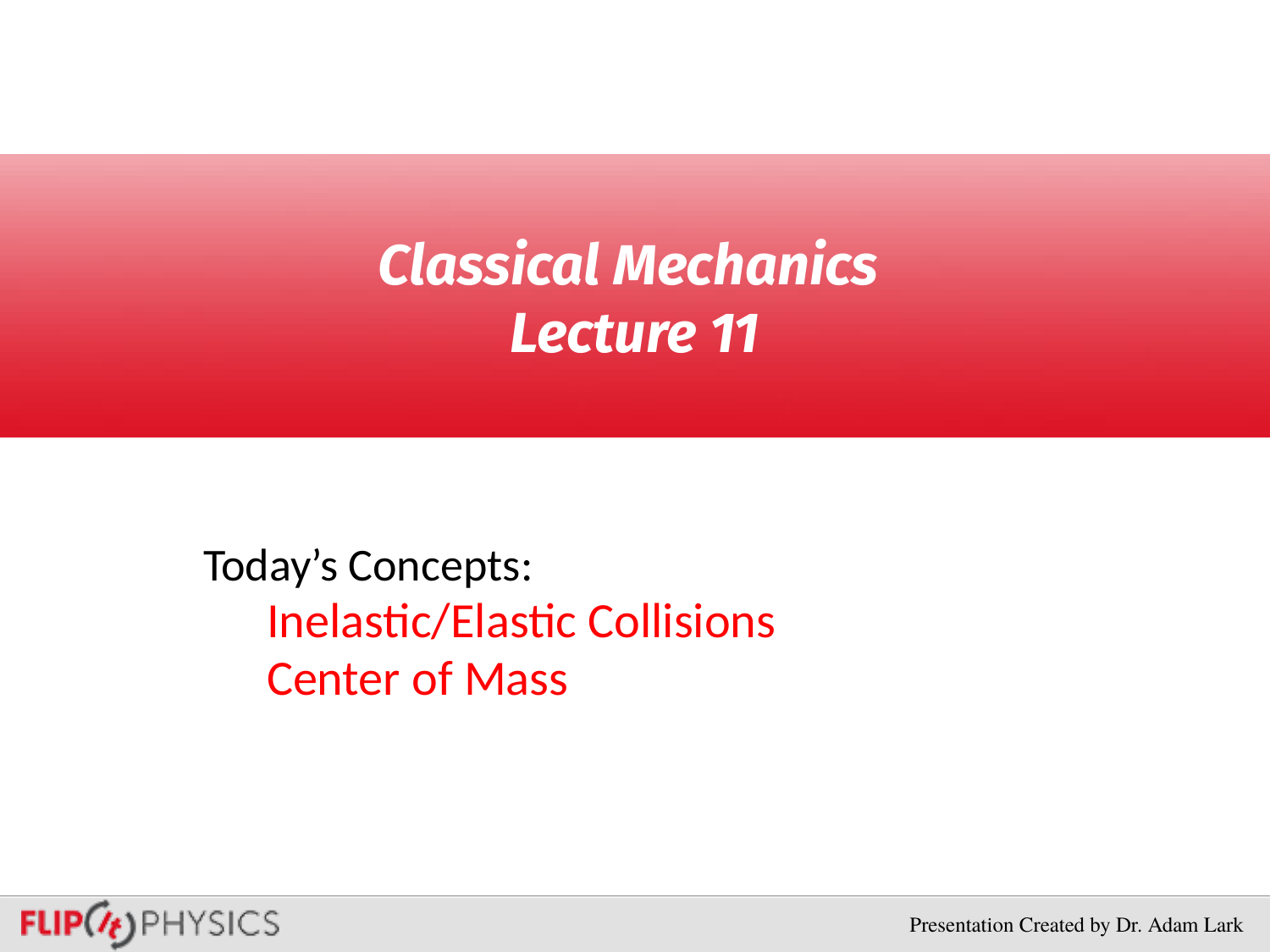

# Classical Mechanics Lecture 11
Today’s Concepts:
Inelastic/Elastic Collisions
Center of Mass

Presentation Created by Dr. Adam Lark